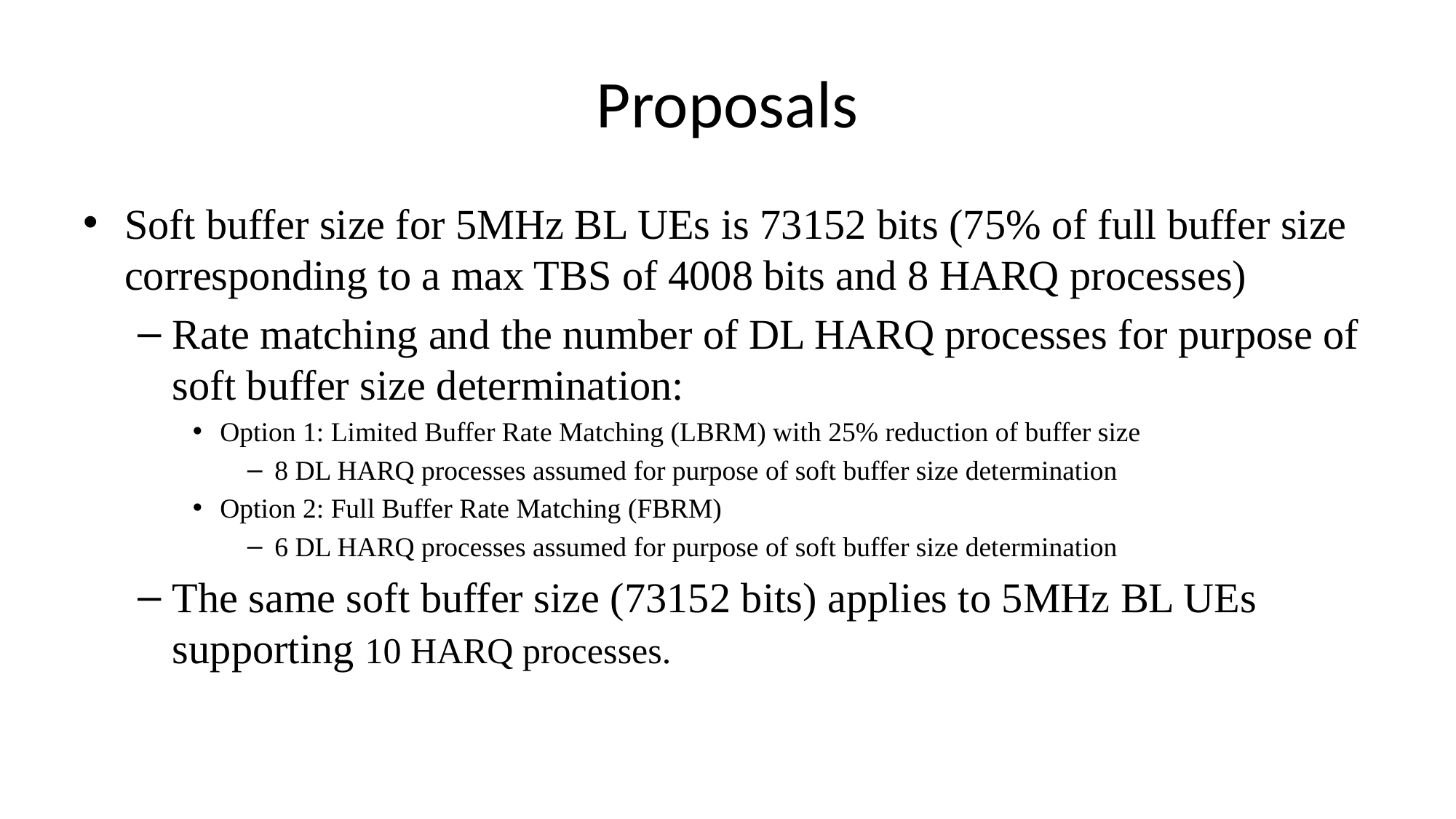

# Proposals
Soft buffer size for 5MHz BL UEs is 73152 bits (75% of full buffer size corresponding to a max TBS of 4008 bits and 8 HARQ processes)
Rate matching and the number of DL HARQ processes for purpose of soft buffer size determination:
Option 1: Limited Buffer Rate Matching (LBRM) with 25% reduction of buffer size
8 DL HARQ processes assumed for purpose of soft buffer size determination
Option 2: Full Buffer Rate Matching (FBRM)
6 DL HARQ processes assumed for purpose of soft buffer size determination
The same soft buffer size (73152 bits) applies to 5MHz BL UEs supporting 10 HARQ processes.